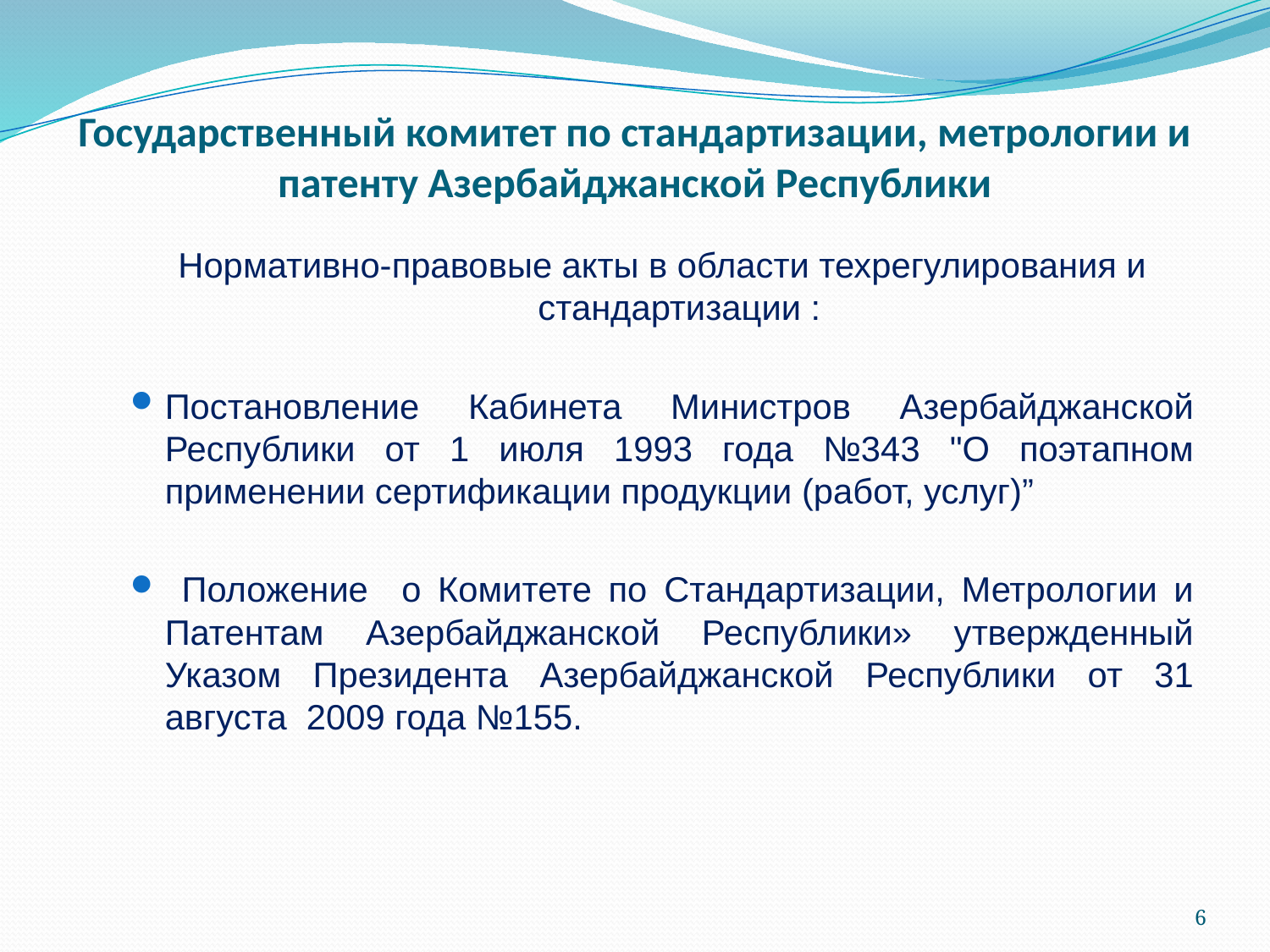

# Государственный комитет по стандартизации, метрологии и патенту Азербайджанской Республики
Нормативно-правовые акты в области техрегулирования и стандартизации :

Постановление Кабинета Министров Азербайджанской Республики от 1 июля 1993 года №343 "О поэтапном применении сертификации продукции (работ, услуг)”

 Положение  о Комитете по Стандартизации, Метрологии и Патентам Азербайджанской Республики» утвержденный Указом Президента Азербайджанской Республики от 31 августа  2009 года №155.

6